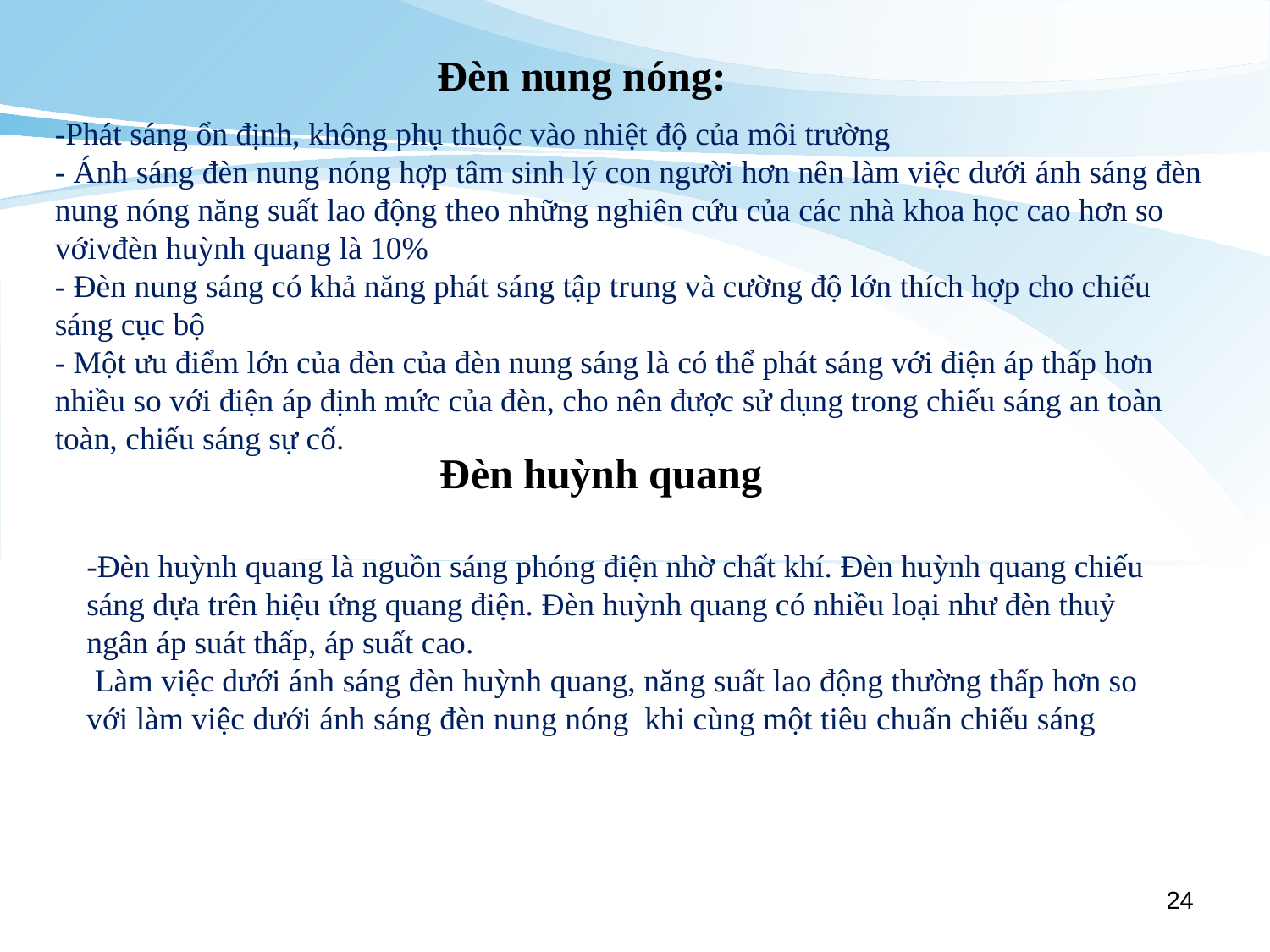

Đèn nung nóng:
-Phát sáng ổn định, không phụ thuộc vào nhiệt độ của môi trường
- Ánh sáng đèn nung nóng hợp tâm sinh lý con người hơn nên làm việc dưới ánh sáng đèn nung nóng năng suất lao động theo những nghiên cứu của các nhà khoa học cao hơn so vớivđèn huỳnh quang là 10%
- Đèn nung sáng có khả năng phát sáng tập trung và cường độ lớn thích hợp cho chiếu sáng cục bộ
- Một ưu điểm lớn của đèn của đèn nung sáng là có thể phát sáng với điện áp thấp hơn nhiều so với điện áp định mức của đèn, cho nên được sử dụng trong chiếu sáng an toàn toàn, chiếu sáng sự cố.
Đèn huỳnh quang
-Đèn huỳnh quang là nguồn sáng phóng điện nhờ chất khí. Đèn huỳnh quang chiếu sáng dựa trên hiệu ứng quang điện. Đèn huỳnh quang có nhiều loại như đèn thuỷ ngân áp suát thấp, áp suất cao.
 Làm việc dưới ánh sáng đèn huỳnh quang, năng suất lao động thường thấp hơn so với làm việc dưới ánh sáng đèn nung nóng  khi cùng một tiêu chuẩn chiếu sáng
24